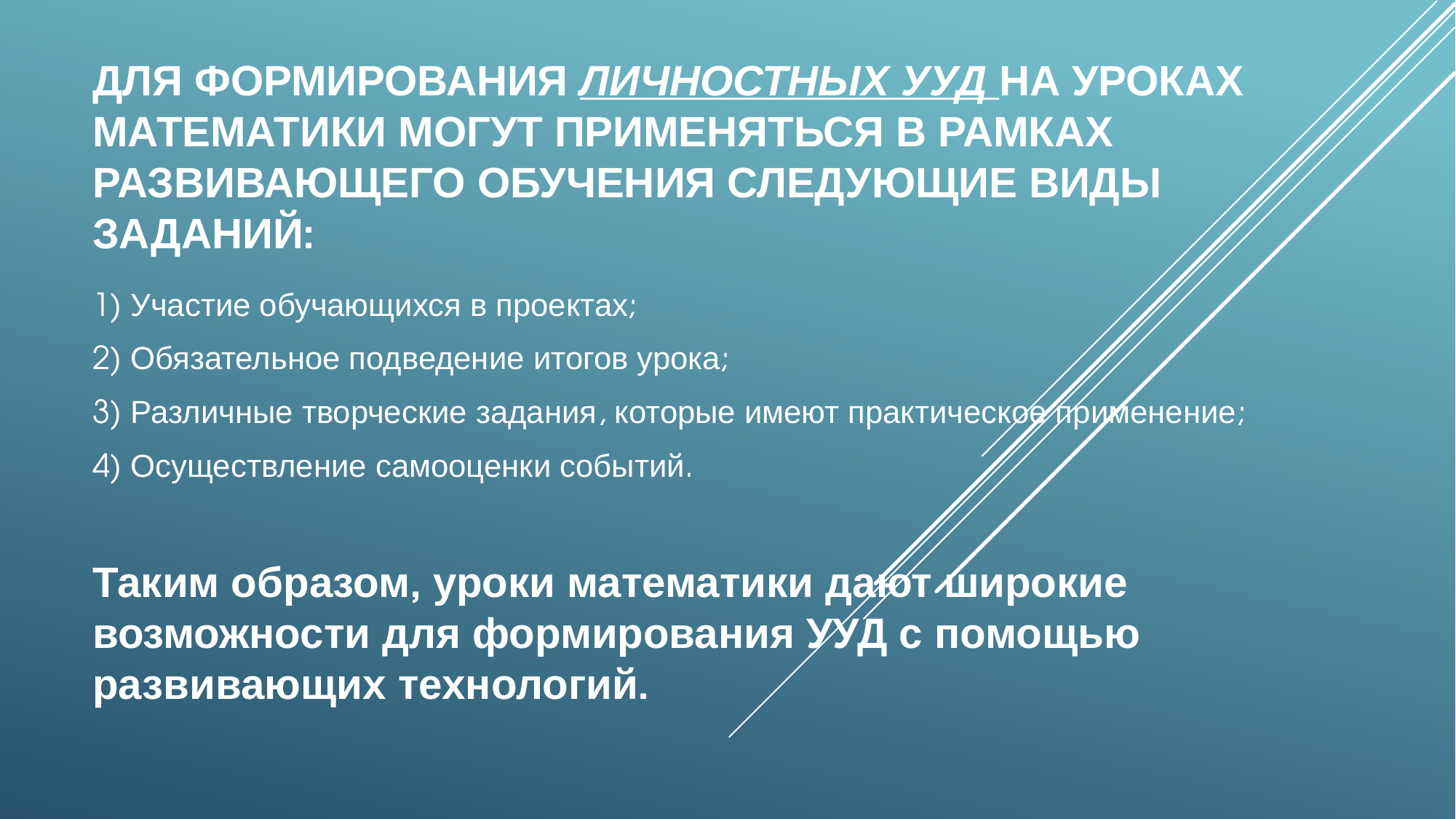

# Для формирования личностных УУД на уроках математики могут применяться в рамках развивающего обучения следующие виды заданий:
1) Участие обучающихся в проектах;
2) Обязательное подведение итогов урока;
3) Различные творческие задания, которые имеют практическое применение;
4) Осуществление самооценки событий.

Таким образом, уроки математики дают широкие возможности для формирования УУД с помощью развивающих технологий.